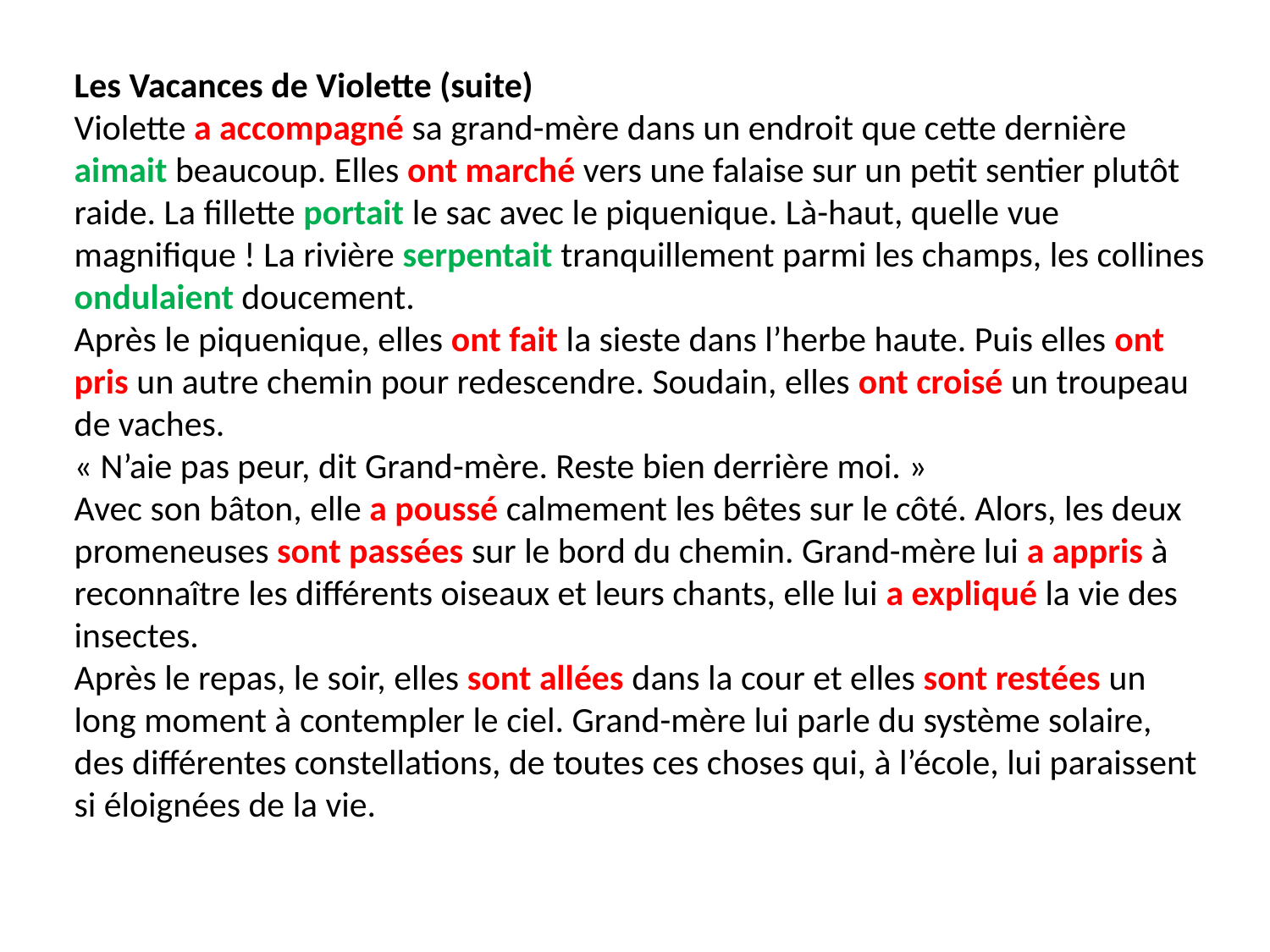

Les Vacances de Violette (suite)
Violette a accompagné sa grand-mère dans un endroit que cette dernière aimait beaucoup. Elles ont marché vers une falaise sur un petit sentier plutôt raide. La fillette portait le sac avec le piquenique. Là-haut, quelle vue magnifique ! La rivière serpentait tranquillement parmi les champs, les collines ondulaient doucement.
Après le piquenique, elles ont fait la sieste dans l’herbe haute. Puis elles ont pris un autre chemin pour redescendre. Soudain, elles ont croisé un troupeau de vaches.
« N’aie pas peur, dit Grand-mère. Reste bien derrière moi. »
Avec son bâton, elle a poussé calmement les bêtes sur le côté. Alors, les deux promeneuses sont passées sur le bord du chemin. Grand-mère lui a appris à reconnaître les différents oiseaux et leurs chants, elle lui a expliqué la vie des insectes.
Après le repas, le soir, elles sont allées dans la cour et elles sont restées un long moment à contempler le ciel. Grand-mère lui parle du système solaire, des différentes constellations, de toutes ces choses qui, à l’école, lui paraissent si éloignées de la vie.